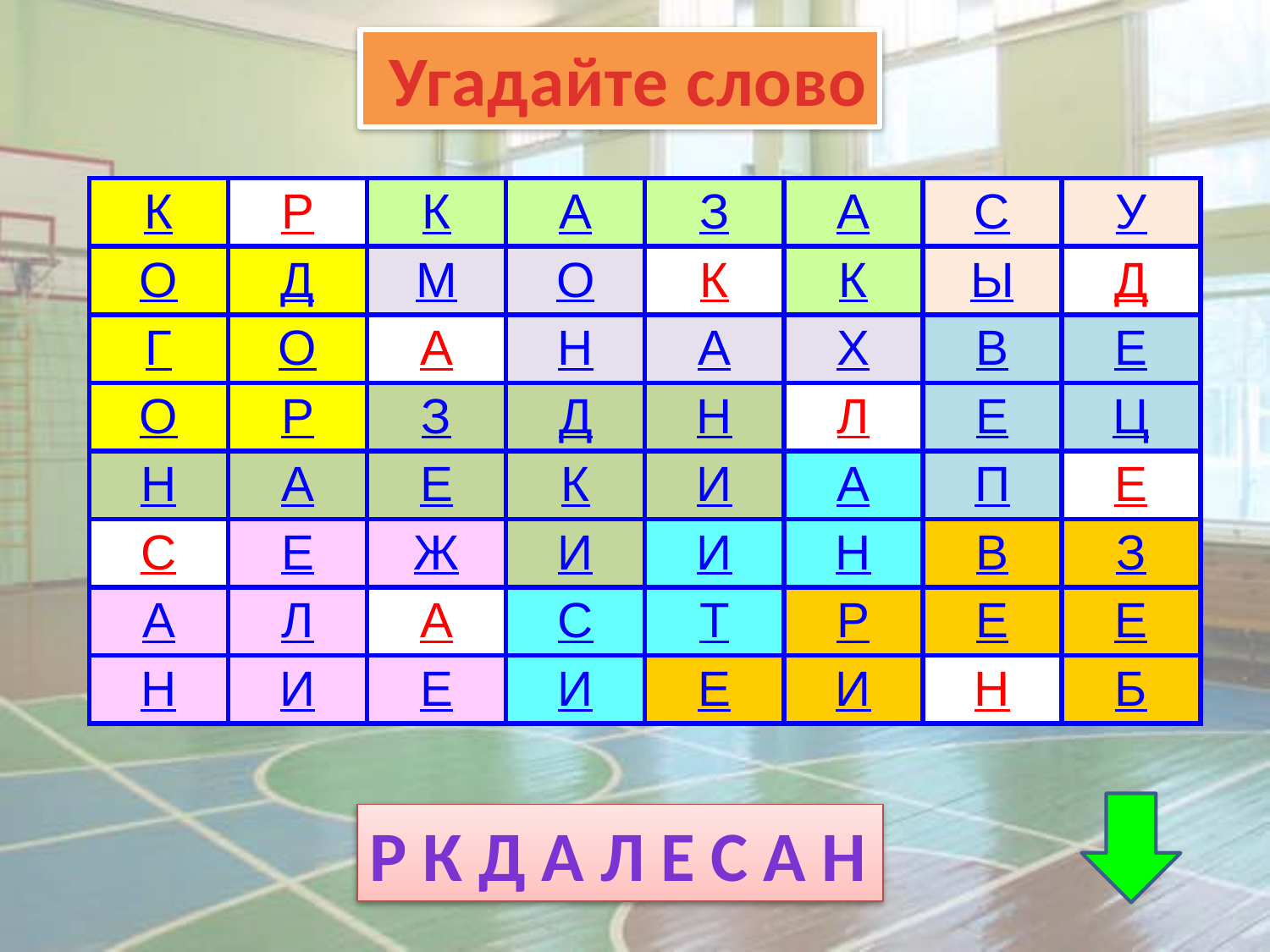

Угадайте слово
| К | Р | К | А | З | А | С | У |
| --- | --- | --- | --- | --- | --- | --- | --- |
| О | Д | М | О | К | К | Ы | Д |
| Г | О | А | Н | А | Х | В | Е |
| О | Р | З | Д | Н | Л | Е | Ц |
| Н | А | Е | К | И | А | П | Е |
| С | Е | Ж | И | И | Н | В | З |
| А | Л | А | С | Т | Р | Е | Е |
| Н | И | Е | И | Е | И | Н | Б |

Р К Д А Л Е С А Н